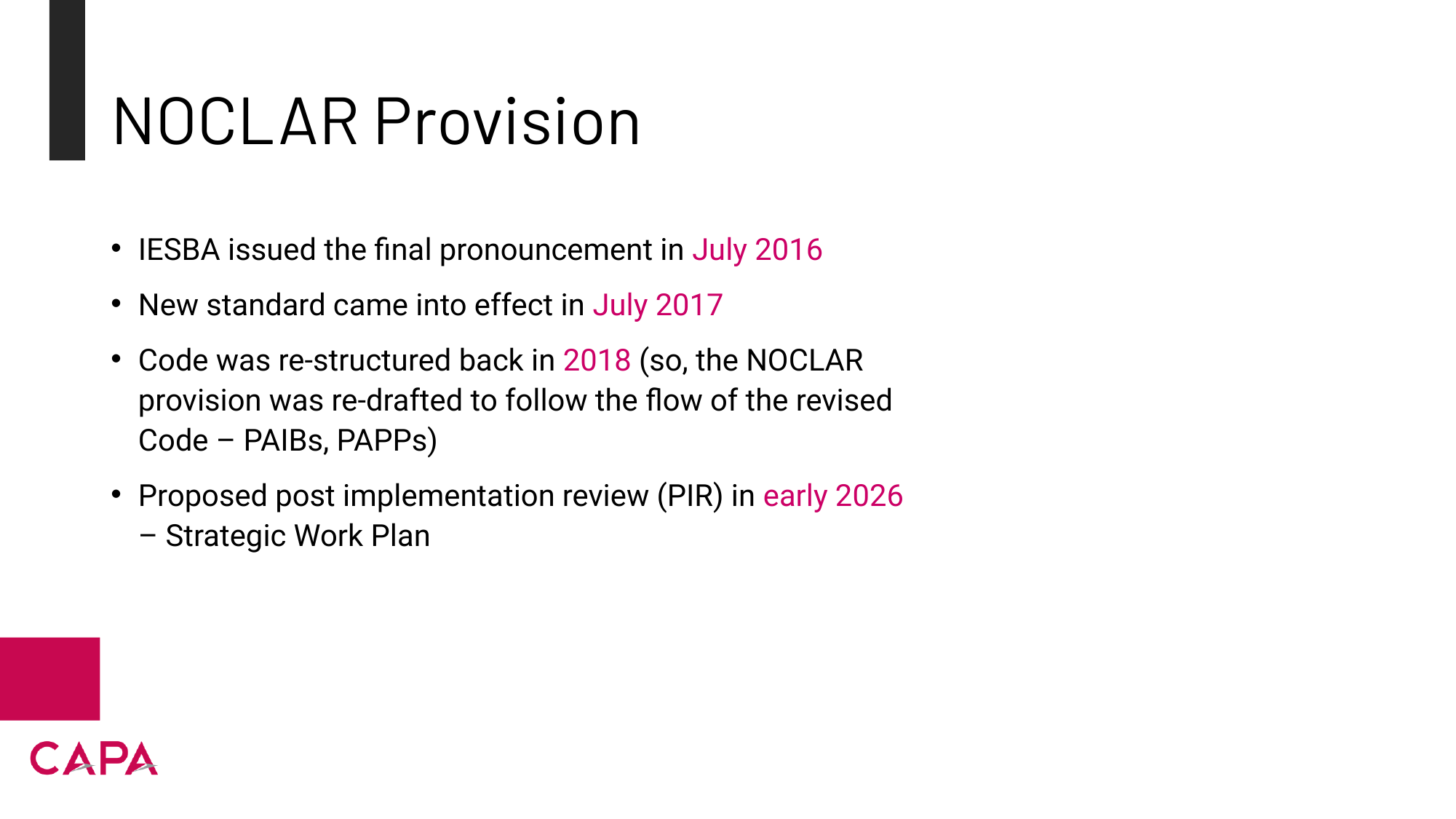

# NOCLAR Provision
IESBA issued the final pronouncement in July 2016
New standard came into effect in July 2017
Code was re-structured back in 2018 (so, the NOCLAR provision was re-drafted to follow the flow of the revised Code – PAIBs, PAPPs)
Proposed post implementation review (PIR) in early 2026 – Strategic Work Plan